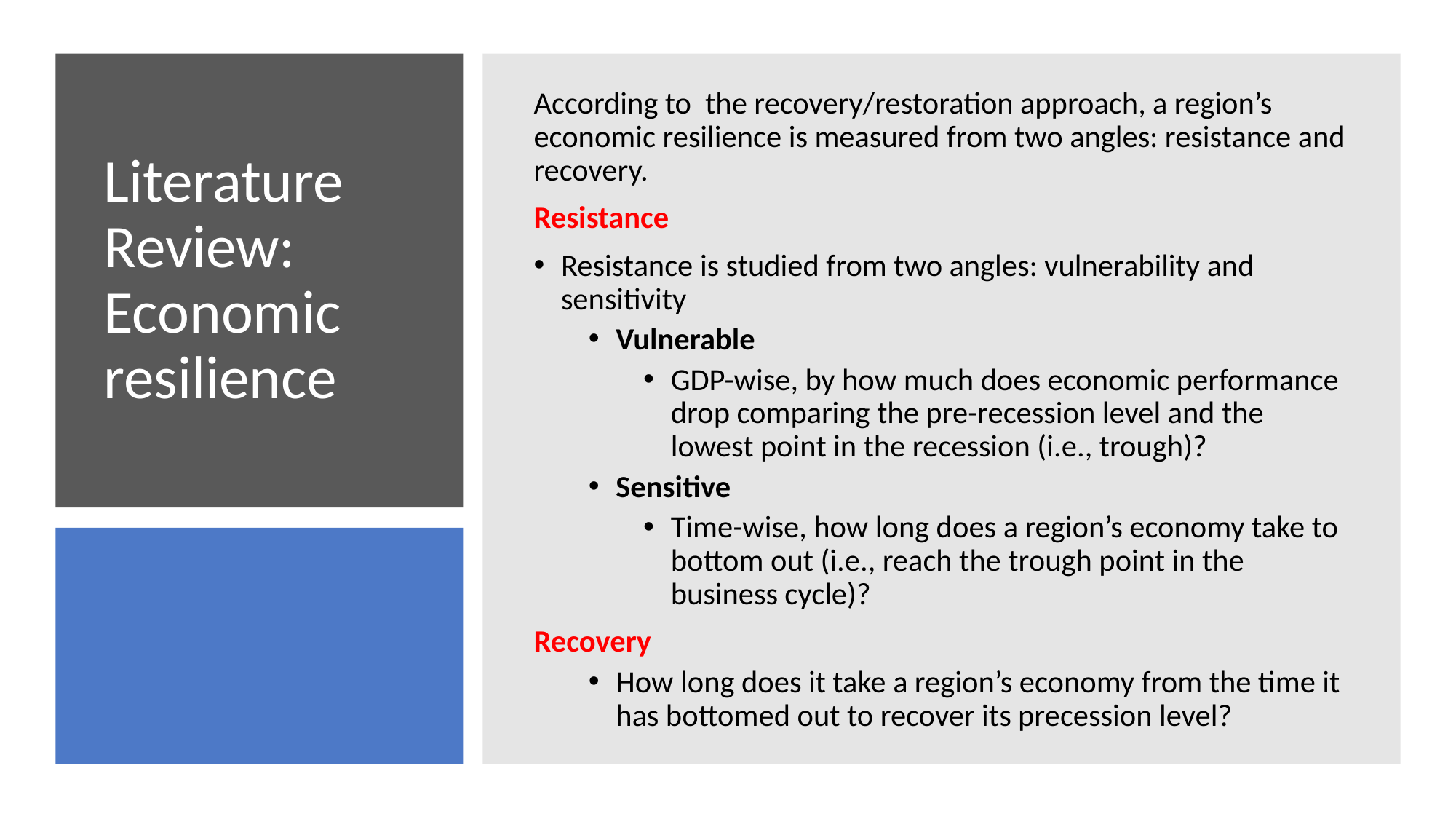

According to  the recovery/restoration approach, a region’s economic resilience is measured from two angles: resistance and recovery.
Resistance
Resistance is studied from two angles: vulnerability and sensitivity
Vulnerable
GDP-wise, by how much does economic performance drop comparing the pre-recession level and the lowest point in the recession (i.e., trough)?
Sensitive
Time-wise, how long does a region’s economy take to bottom out (i.e., reach the trough point in the business cycle)?
Recovery
How long does it take a region’s economy from the time it  has bottomed out to recover its precession level?

# Literature Review: Economic resilience